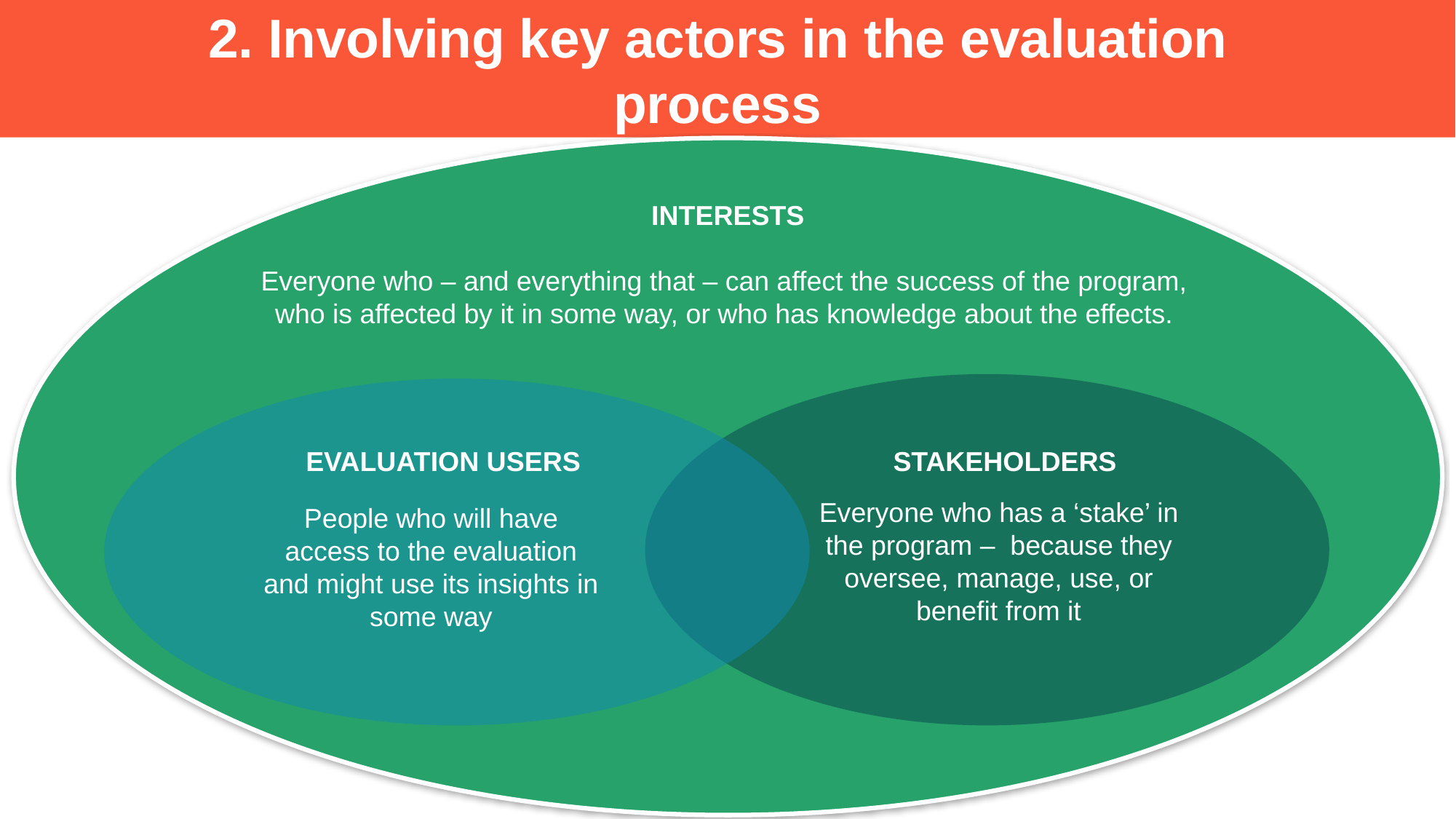

# 2. Involving key actors in the evaluation process
INTERESTS

Everyone who – and everything that – can affect the success of the program,
who is affected by it in some way, or who has knowledge about the effects.

EVALUATION USERS
STAKEHOLDERS
Everyone who has a ‘stake’ in the program –  because they oversee, manage, use, or benefit from it
People who will have access to the evaluation and might use its insights in some way